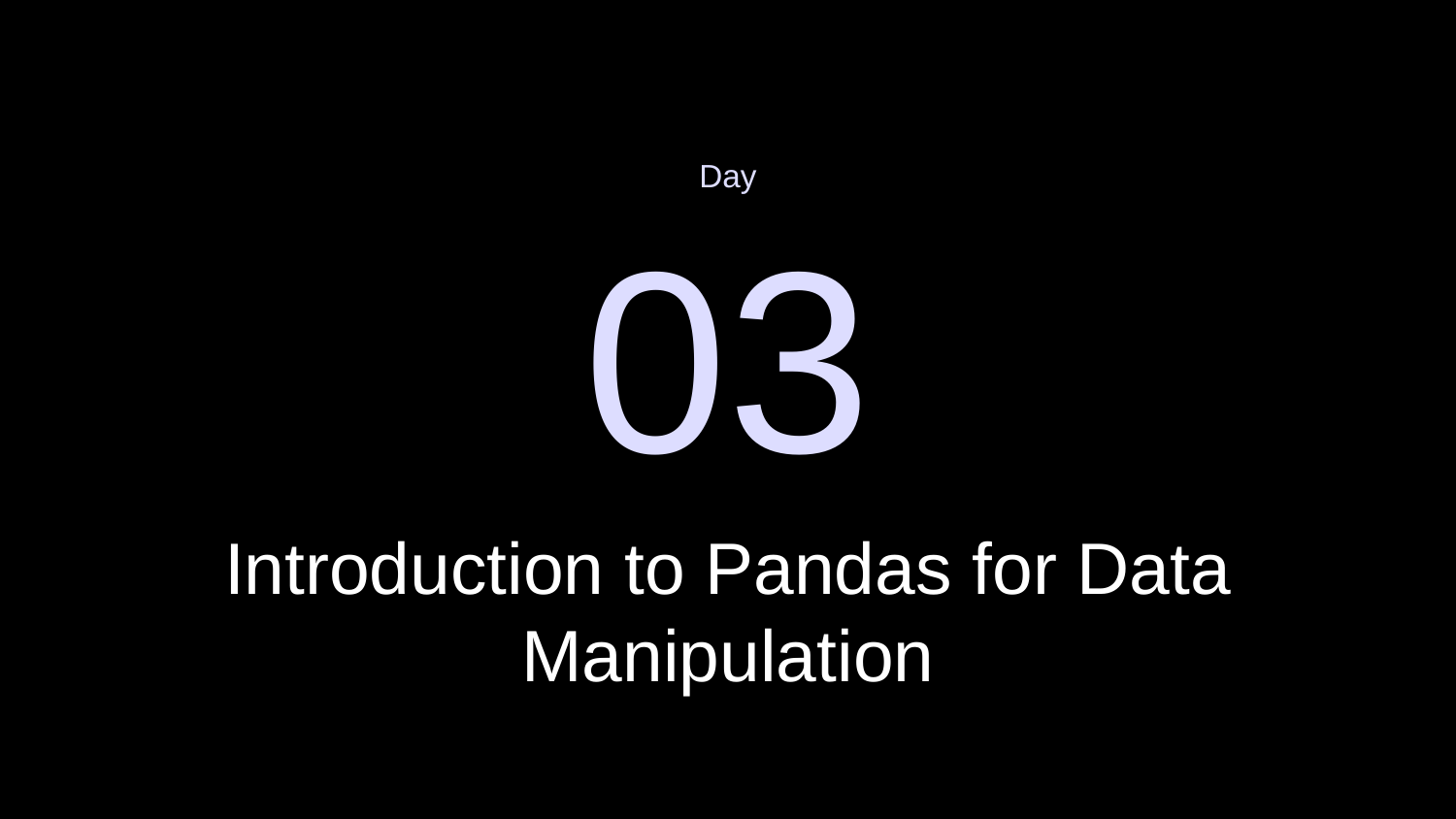

Day
03
# Introduction to Pandas for Data Manipulation